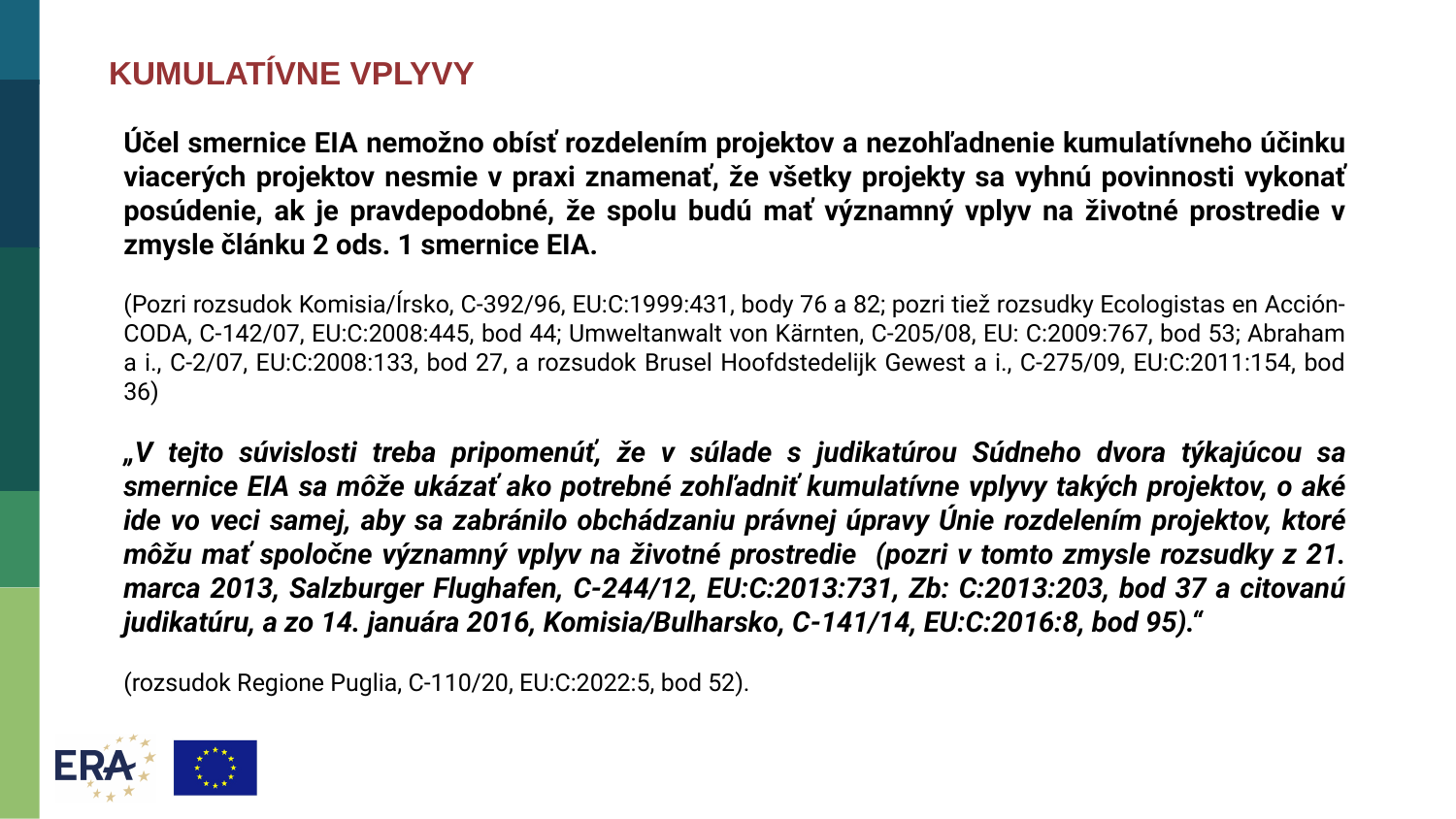

KUMULATÍVNE VPLYVY

Účel smernice EIA nemožno obísť rozdelením projektov a nezohľadnenie kumulatívneho účinku viacerých projektov nesmie v praxi znamenať, že všetky projekty sa vyhnú povinnosti vykonať posúdenie, ak je pravdepodobné, že spolu budú mať významný vplyv na životné prostredie v zmysle článku 2 ods. 1 smernice EIA.

(Pozri rozsudok Komisia/Írsko, C-392/96, EU:C:1999:431, body 76 a 82; pozri tiež rozsudky Ecologistas en Acción-CODA, C-142/07, EU:C:2008:445, bod 44; Umweltanwalt von Kärnten, C-205/08, EU: C:2009:767, bod 53; Abraham a i., C-2/07, EU:C:2008:133, bod 27, a rozsudok Brusel Hoofdstedelijk Gewest a i., C-275/09, EU:C:2011:154, bod 36)

„V tejto súvislosti treba pripomenúť, že v súlade s judikatúrou Súdneho dvora týkajúcou sa smernice EIA sa môže ukázať ako potrebné zohľadniť kumulatívne vplyvy takých projektov, o aké ide vo veci samej, aby sa zabránilo obchádzaniu právnej úpravy Únie rozdelením projektov, ktoré môžu mať spoločne významný vplyv na životné prostredie  (pozri v tomto zmysle rozsudky z 21. marca 2013, Salzburger Flughafen, C-244/12, EU:C:2013:731, Zb: C:2013:203, bod 37 a citovanú judikatúru, a zo 14. januára 2016, Komisia/Bulharsko, C-141/14, EU:C:2016:8, bod 95).“

(rozsudok Regione Puglia, C-110/20, EU:C:2022:5, bod 52).